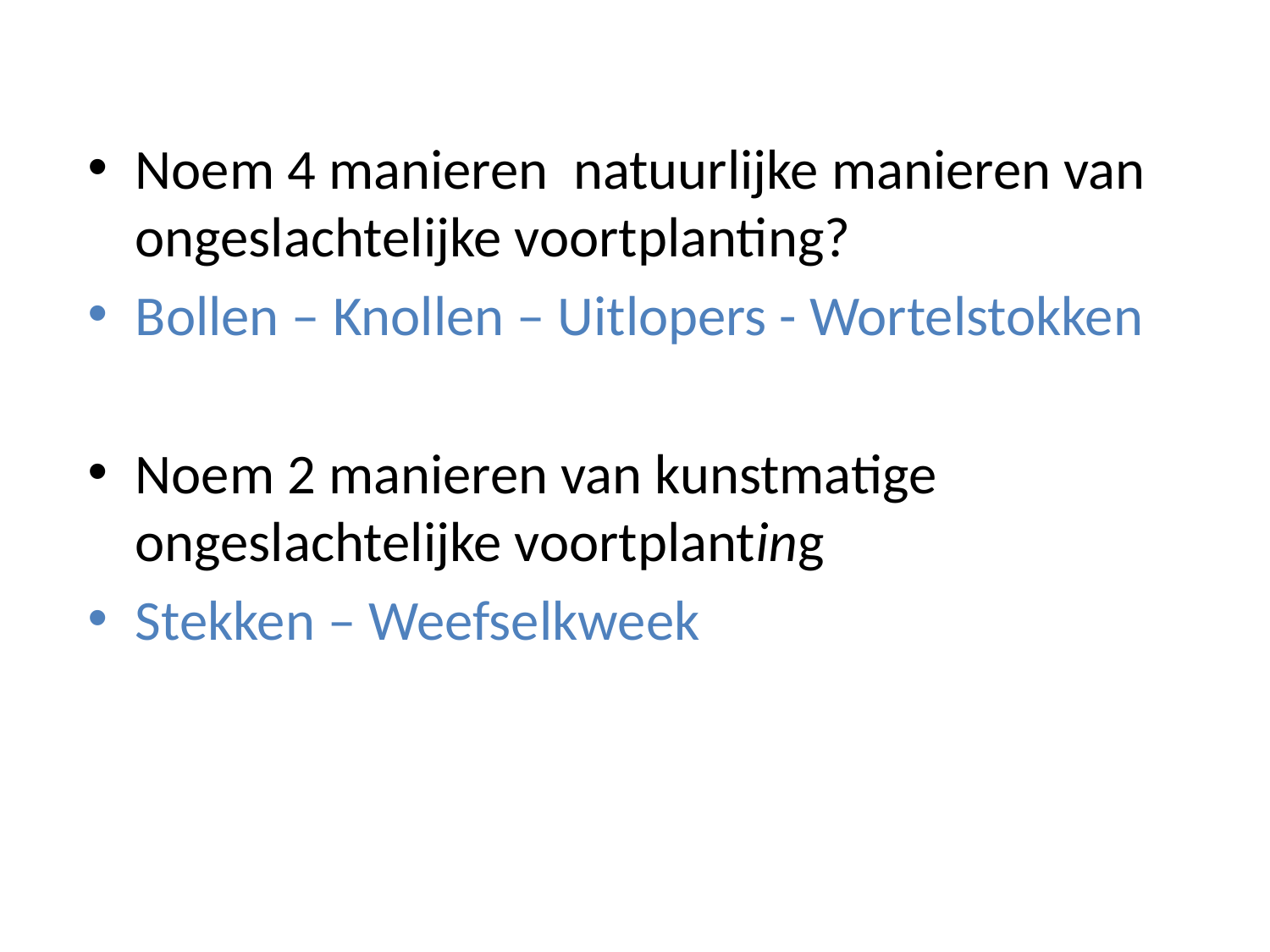

Noem 4 manieren  natuurlijke manieren van ongeslachtelijke voortplanting?
Bollen – Knollen – Uitlopers - Wortelstokken

Noem 2 manieren van kunstmatige ongeslachtelijke voortplanting
Stekken – Weefselkweek